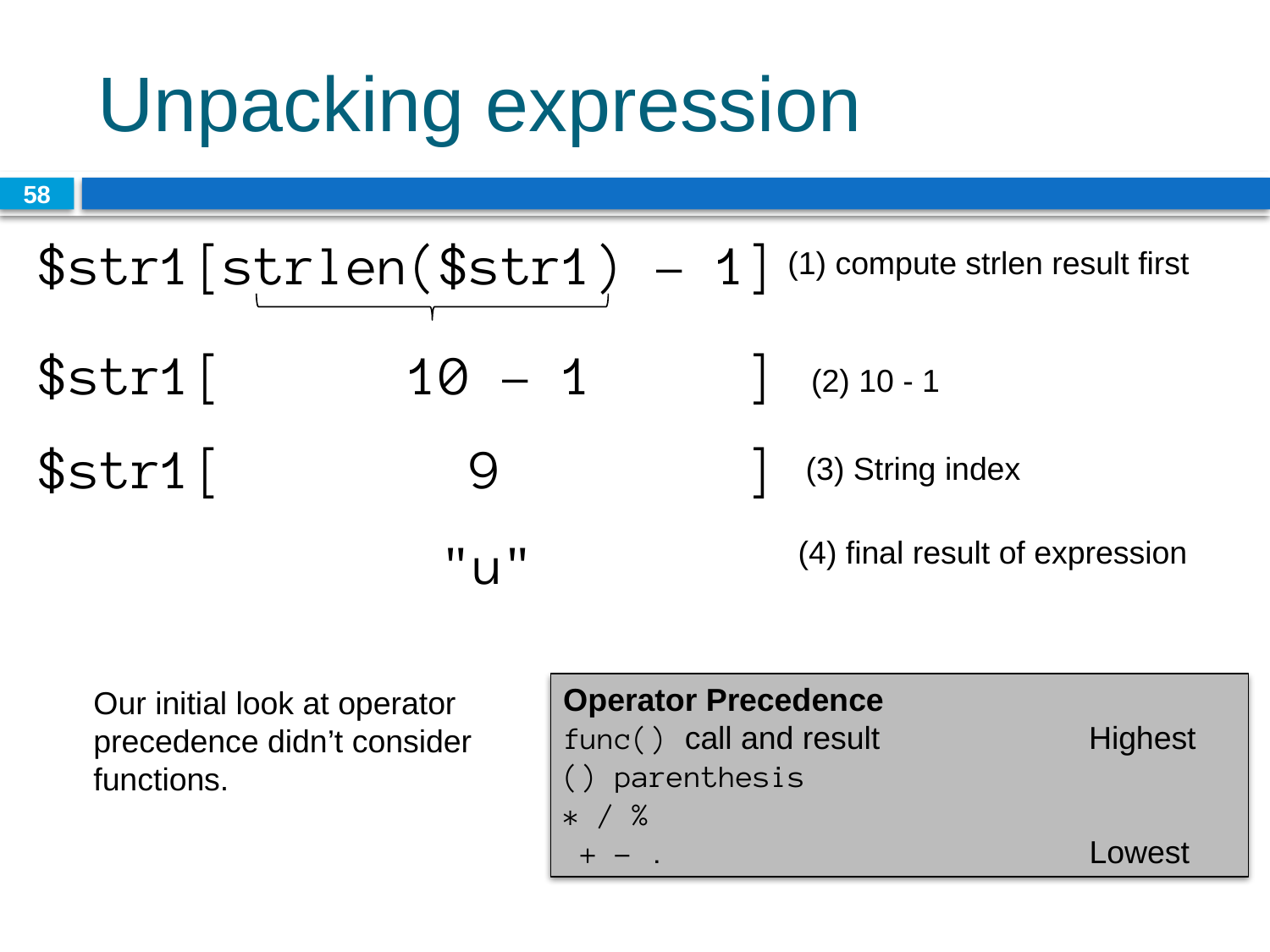

# Unpacking expression

58
$str1[strlen($str1) – 1]
(1) compute strlen result first
$str1[      10 – 1     ]
(2) 10 - 1
$str1[        9        ]
(3) String index
"u"
(4) final result of expression
Operator Precedence
func() call and result		  Highest
() parenthesis
* / %
 + - . 	                       Lowest
Our initial look at operator precedence didn’t consider functions.